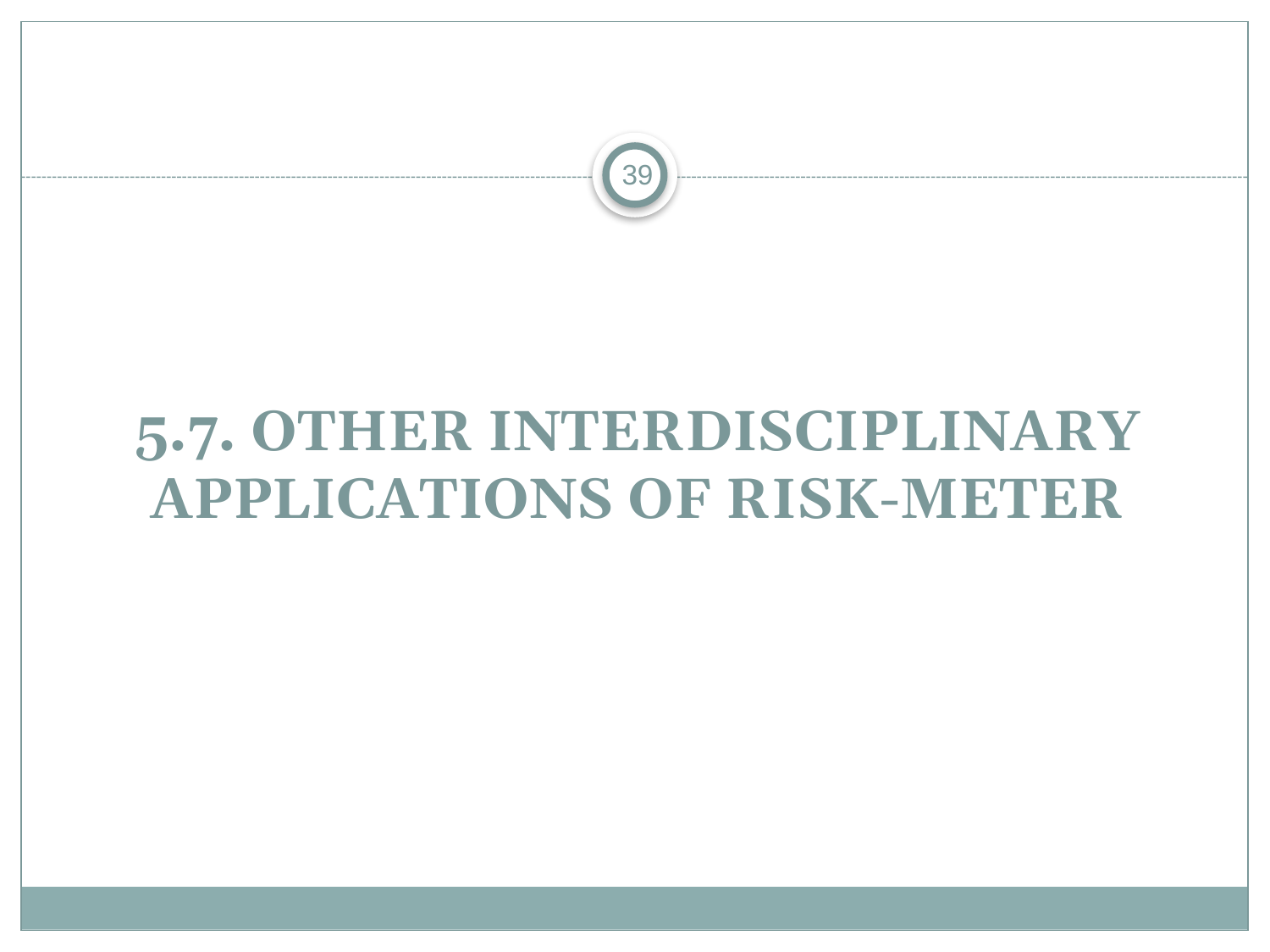

39
# 5.7. Other Interdisciplinary Applications of Risk-Meter